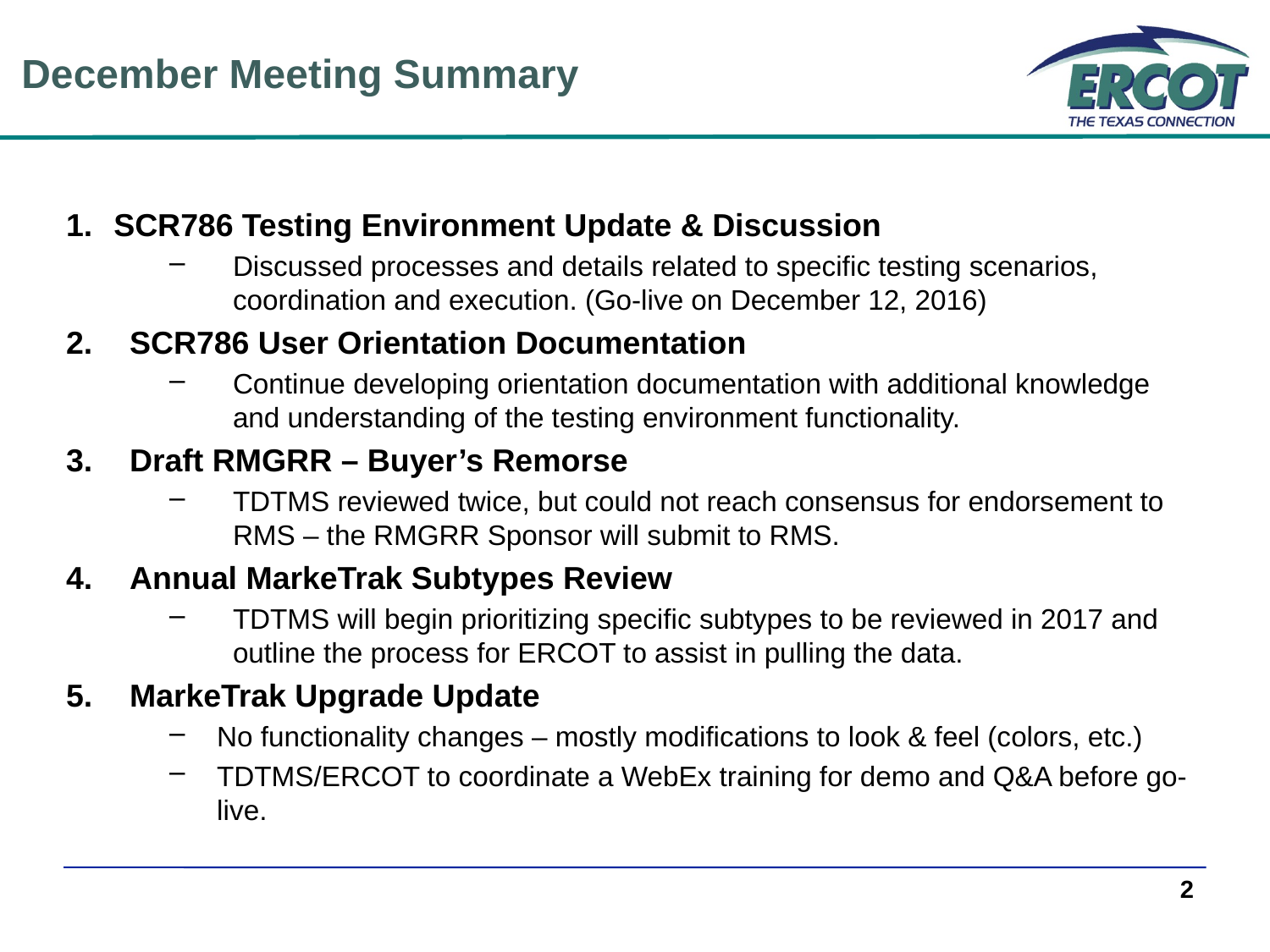

December Meeting Summary

SCR786 Testing Environment Update & Discussion
Discussed processes and details related to specific testing scenarios, coordination and execution. (Go-live on December 12, 2016)
SCR786 User Orientation Documentation
Continue developing orientation documentation with additional knowledge and understanding of the testing environment functionality.
Draft RMGRR – Buyer’s Remorse
TDTMS reviewed twice, but could not reach consensus for endorsement to RMS – the RMGRR Sponsor will submit to RMS.
Annual MarkeTrak Subtypes Review
TDTMS will begin prioritizing specific subtypes to be reviewed in 2017 and outline the process for ERCOT to assist in pulling the data.
MarkeTrak Upgrade Update
No functionality changes – mostly modifications to look & feel (colors, etc.)
TDTMS/ERCOT to coordinate a WebEx training for demo and Q&A before go-live.

2